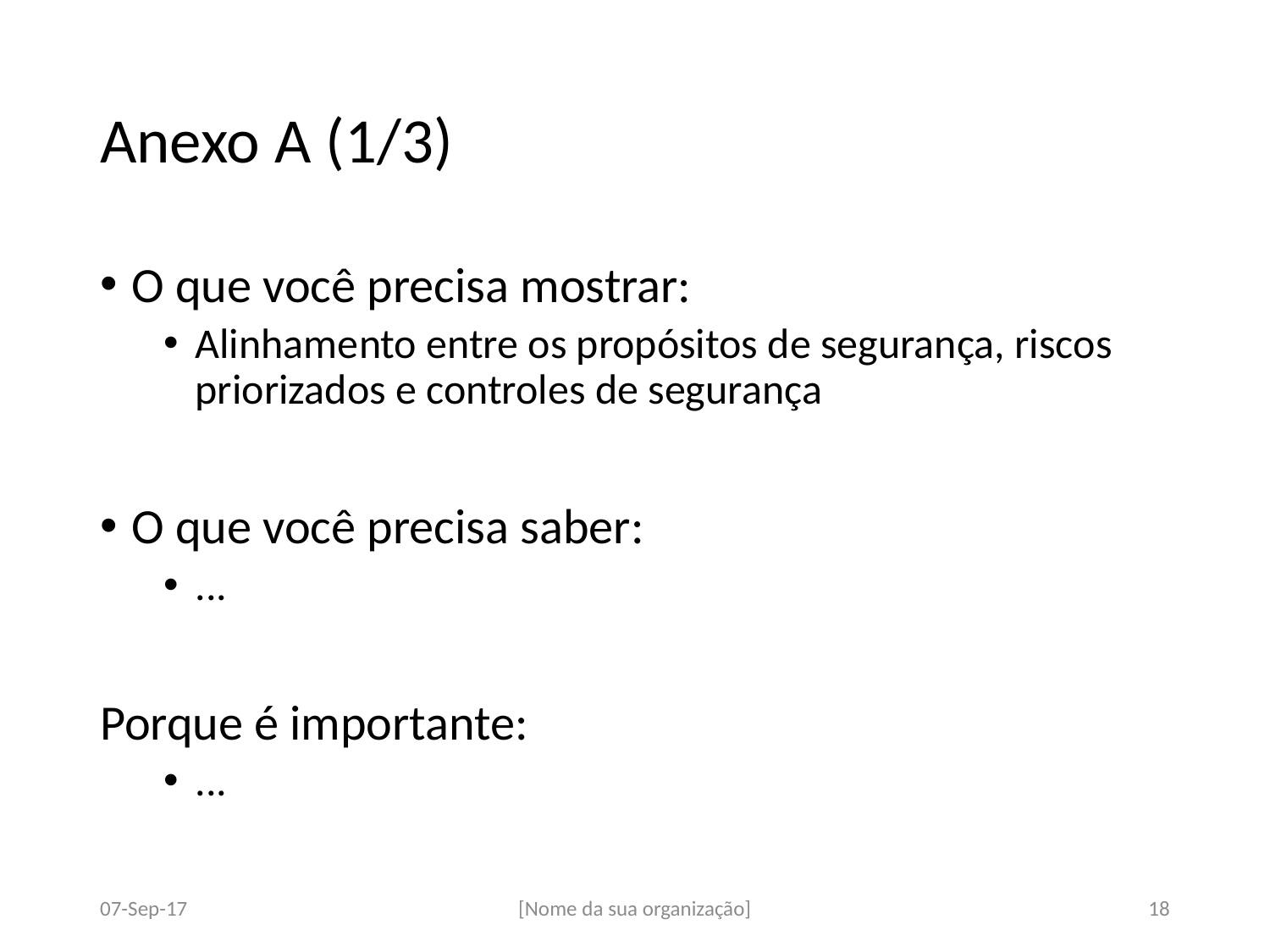

# Anexo A (1/3)
O que você precisa mostrar:
Alinhamento entre os propósitos de segurança, riscos priorizados e controles de segurança

O que você precisa saber:
...

Porque é importante:
...
07-Sep-17
[Nome da sua organização]
18